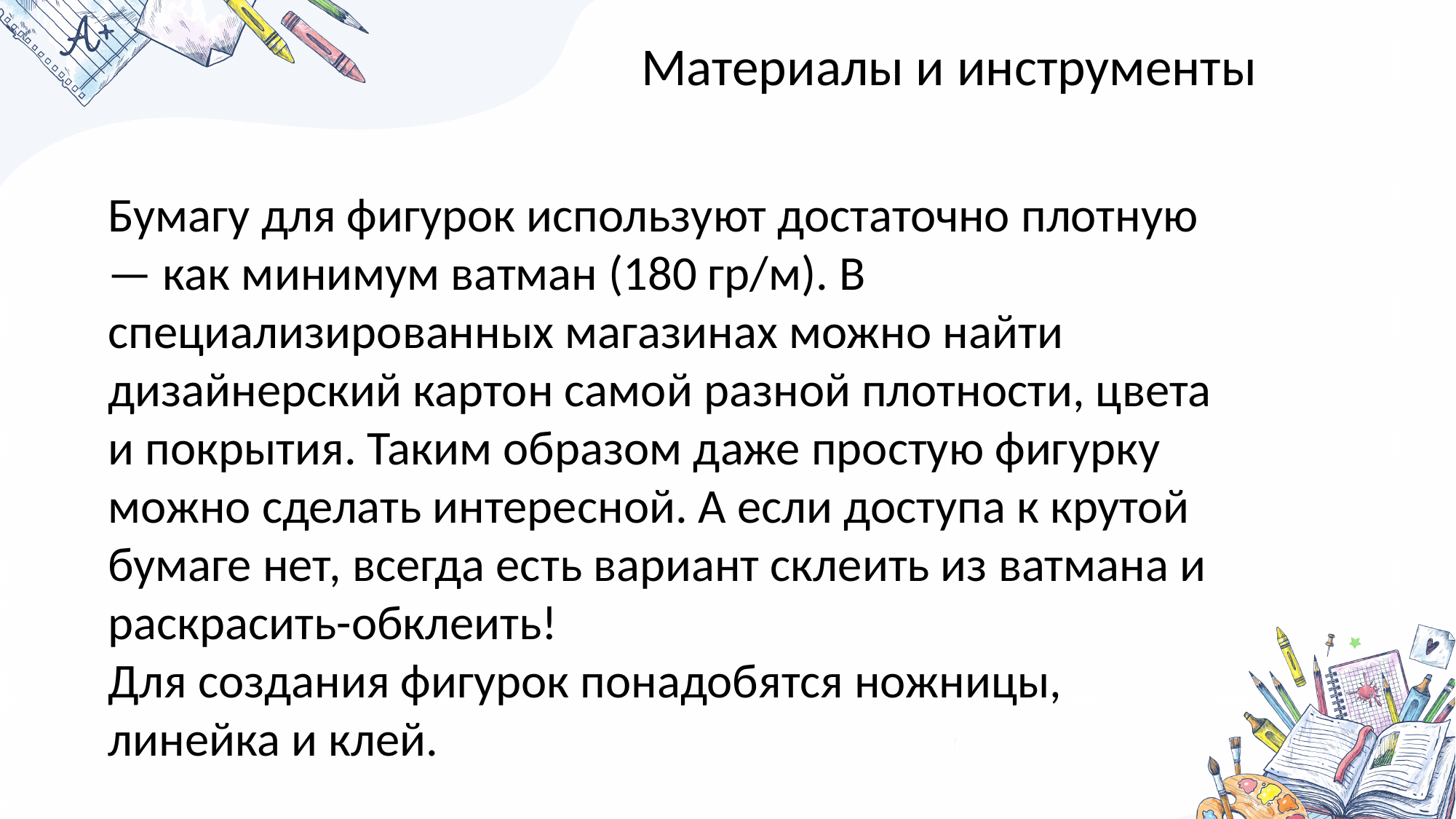

# Материалы и инструменты

Бумагу для фигурок используют достаточно плотную — как минимум ватман (180 гр/м). В специализированных магазинах можно найти дизайнерский картон самой разной плотности, цвета и покрытия. Таким образом даже простую фигурку можно сделать интересной. А если доступа к крутой бумаге нет, всегда есть вариант склеить из ватмана и раскрасить-обклеить!
Для создания фигурок понадобятся ножницы, линейка и клей.